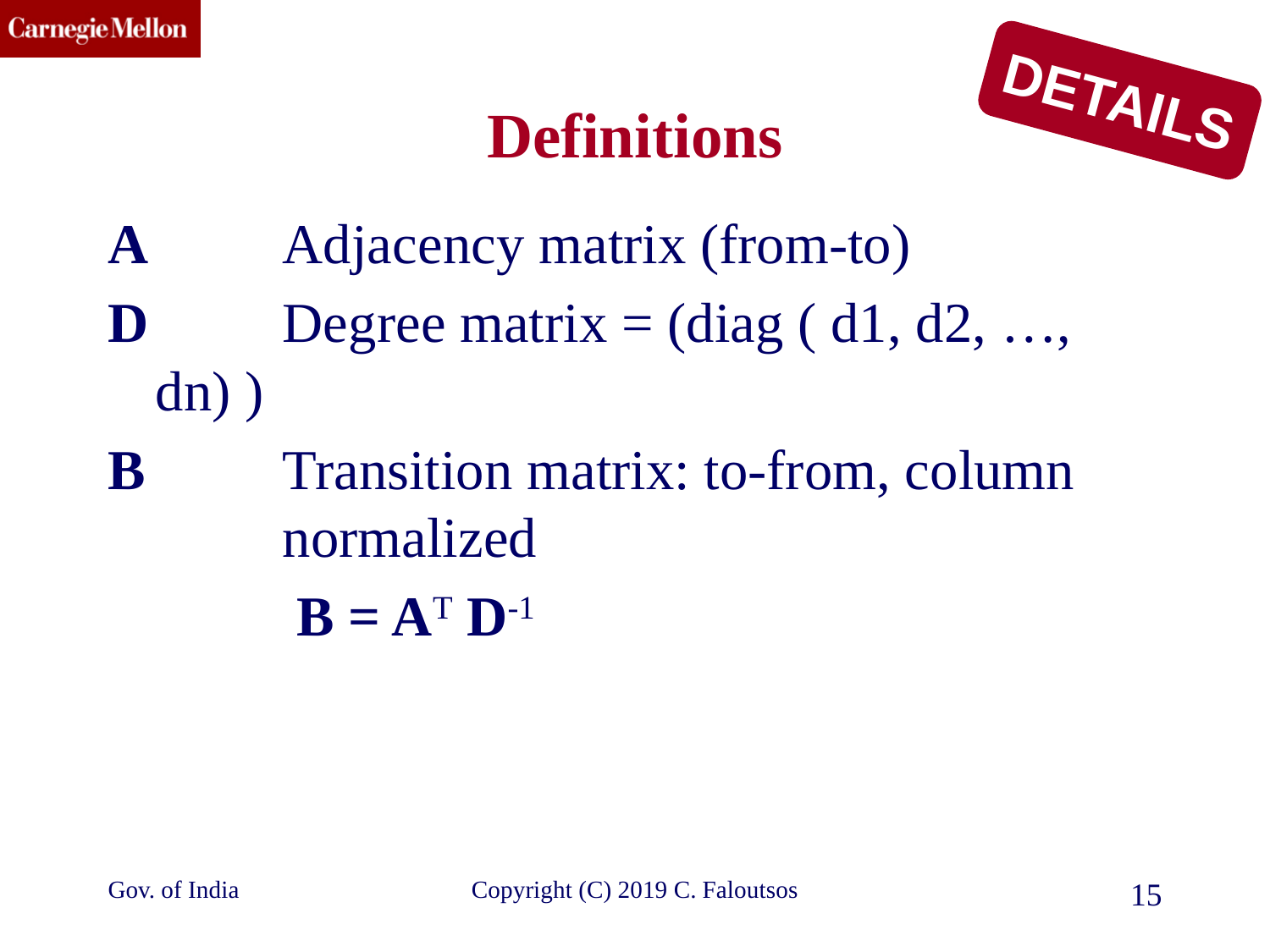

DETAILS
# Definitions
A		Adjacency matrix (from-to)
D		Degree matrix = (diag ( d1, d2, …, dn) )
B		Transition matrix: to-from, column 	normalized
		 B = AT D-1

Gov. of India
Copyright (C) 2019 C. Faloutsos
15